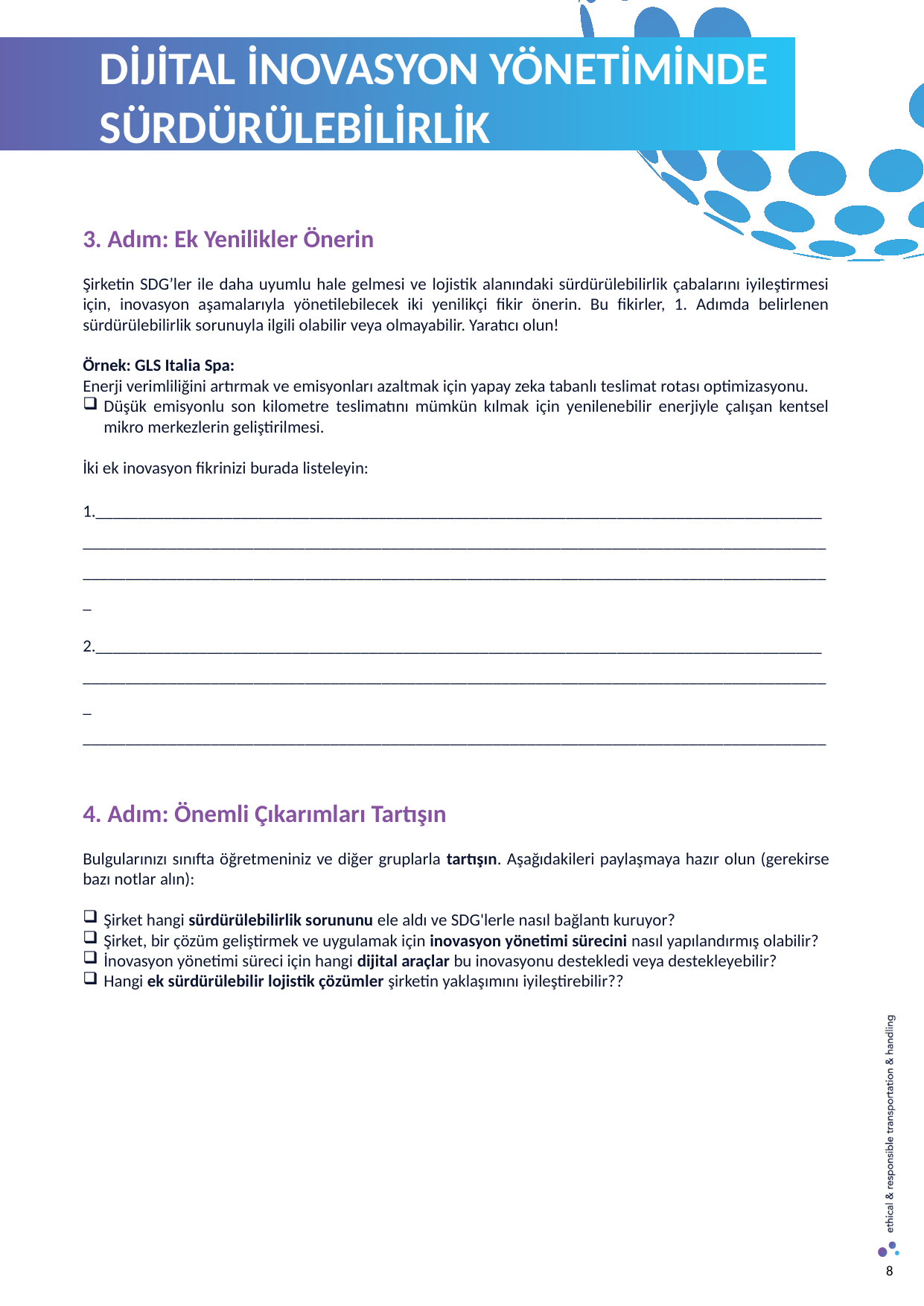

DİJİTAL İNOVASYON YÖNETİMİNDE SÜRDÜRÜLEBİLİRLİK
3. Adım: Ek Yenilikler Önerin

Şirketin SDG’ler ile daha uyumlu hale gelmesi ve lojistik alanındaki sürdürülebilirlik çabalarını iyileştirmesi için, inovasyon aşamalarıyla yönetilebilecek iki yenilikçi fikir önerin. Bu fikirler, 1. Adımda belirlenen sürdürülebilirlik sorunuyla ilgili olabilir veya olmayabilir. Yaratıcı olun!

Örnek: GLS Italia Spa:
Enerji verimliliğini artırmak ve emisyonları azaltmak için yapay zeka tabanlı teslimat rotası optimizasyonu.
Düşük emisyonlu son kilometre teslimatını mümkün kılmak için yenilenebilir enerjiyle çalışan kentsel mikro merkezlerin geliştirilmesi.

İki ek inovasyon fikrinizi burada listeleyin:
1.____________________________________________________________________________________________________________________________________________________________________________________________________________________________________________________________________
2._____________________________________________________________________________________________________________________________________________________________________________
_______________________________________________________________________________________

4. Adım: Önemli Çıkarımları Tartışın

Bulgularınızı sınıfta öğretmeniniz ve diğer gruplarla tartışın. Aşağıdakileri paylaşmaya hazır olun (gerekirse bazı notlar alın):

Şirket hangi sürdürülebilirlik sorununu ele aldı ve SDG'lerle nasıl bağlantı kuruyor?
Şirket, bir çözüm geliştirmek ve uygulamak için inovasyon yönetimi sürecini nasıl yapılandırmış olabilir?
İnovasyon yönetimi süreci için hangi dijital araçlar bu inovasyonu destekledi veya destekleyebilir?
Hangi ek sürdürülebilir lojistik çözümler şirketin yaklaşımını iyileştirebilir??
8